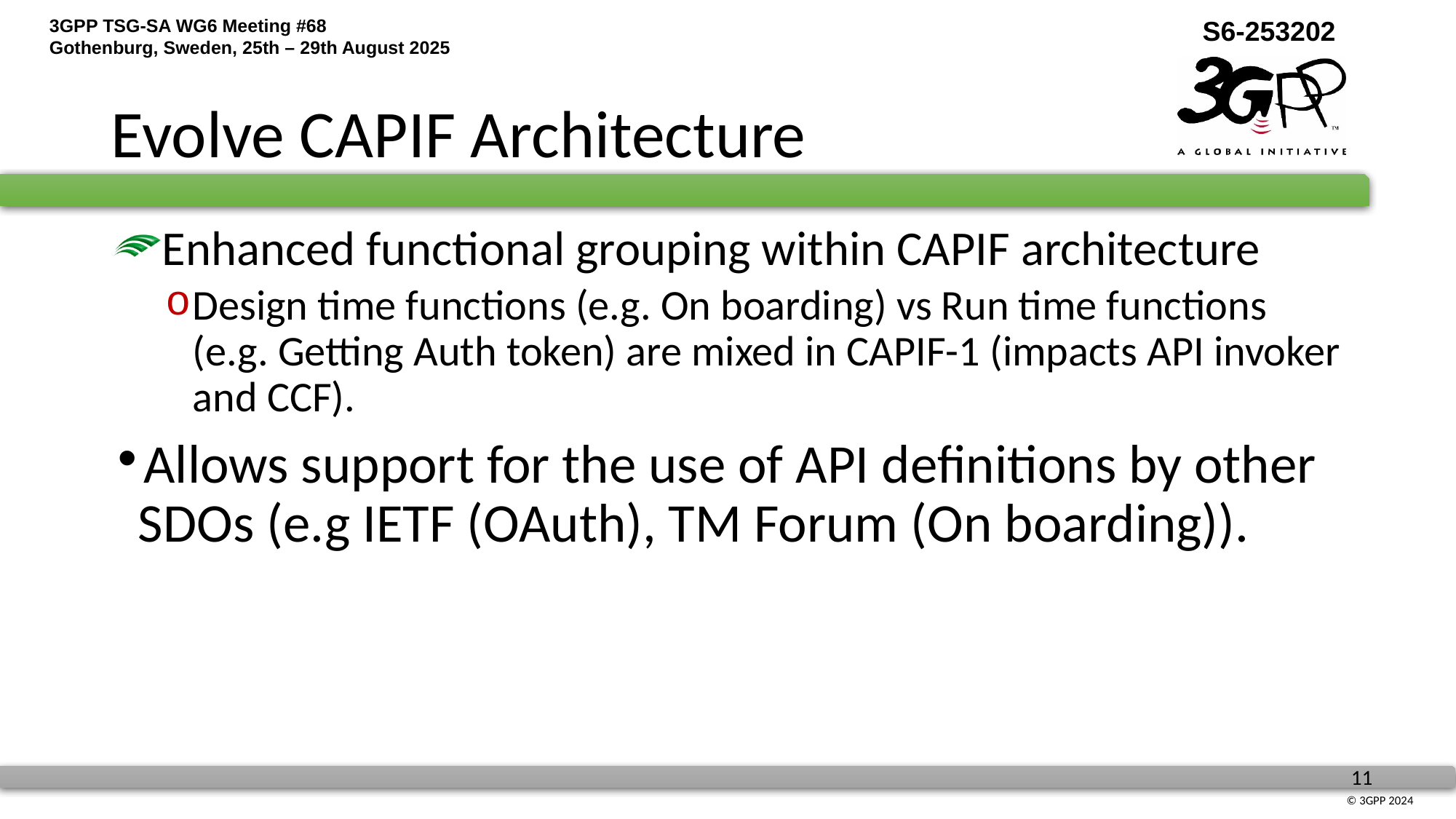

# Evolve CAPIF Architecture
Enhanced functional grouping within CAPIF architecture
Design time functions (e.g. On boarding) vs Run time functions (e.g. Getting Auth token) are mixed in CAPIF-1 (impacts API invoker and CCF).
Allows support for the use of API definitions by other SDOs (e.g IETF (OAuth), TM Forum (On boarding)).